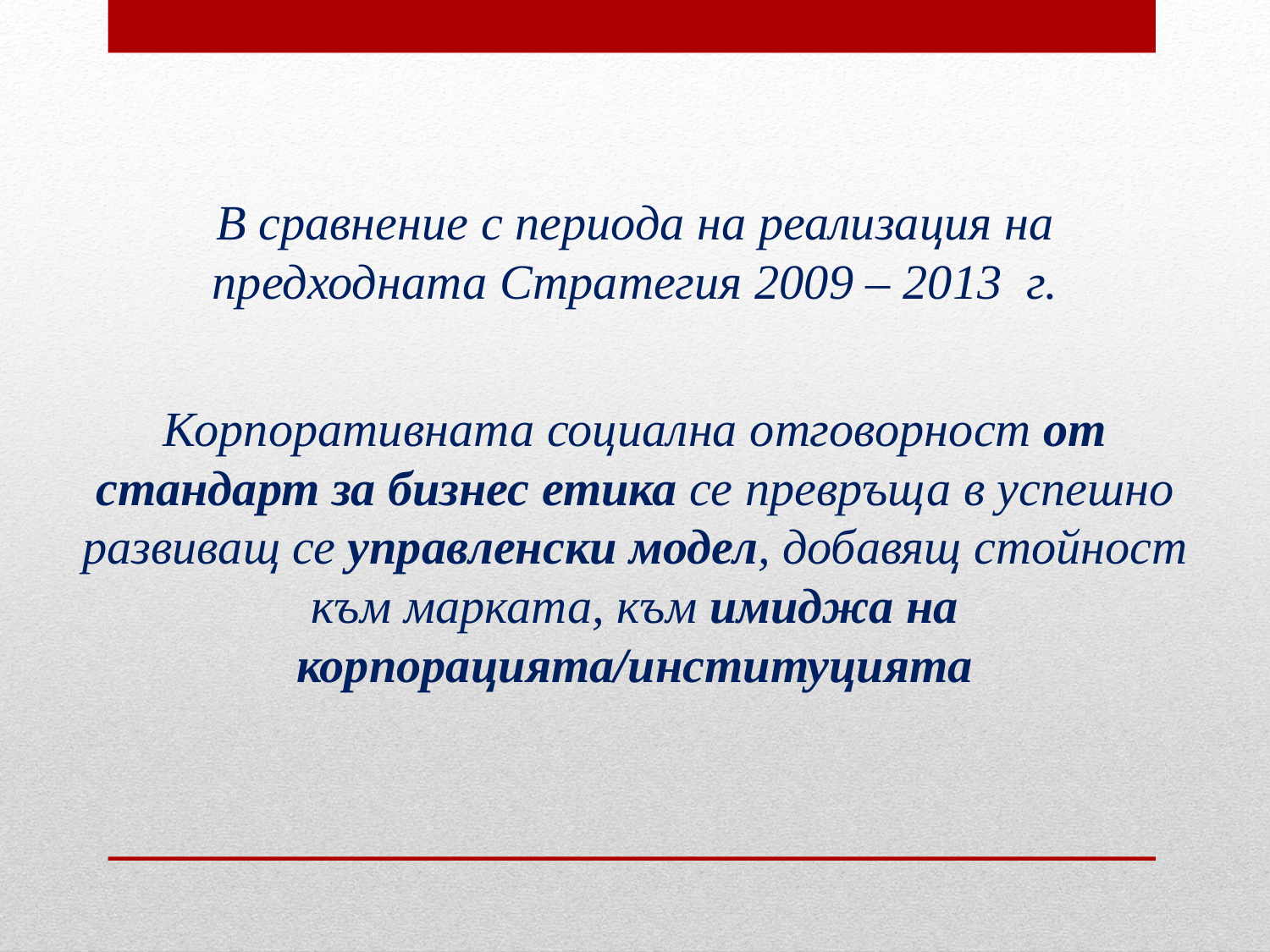

В сравнение с периода на реализация на предходната Стратегия 2009 – 2013  г.

Корпоративната социална отговорност от стандарт за бизнес етика се превръща в успешно развиващ се управленски модел, добавящ стойност към марката, към имиджа на корпорацията/институцията